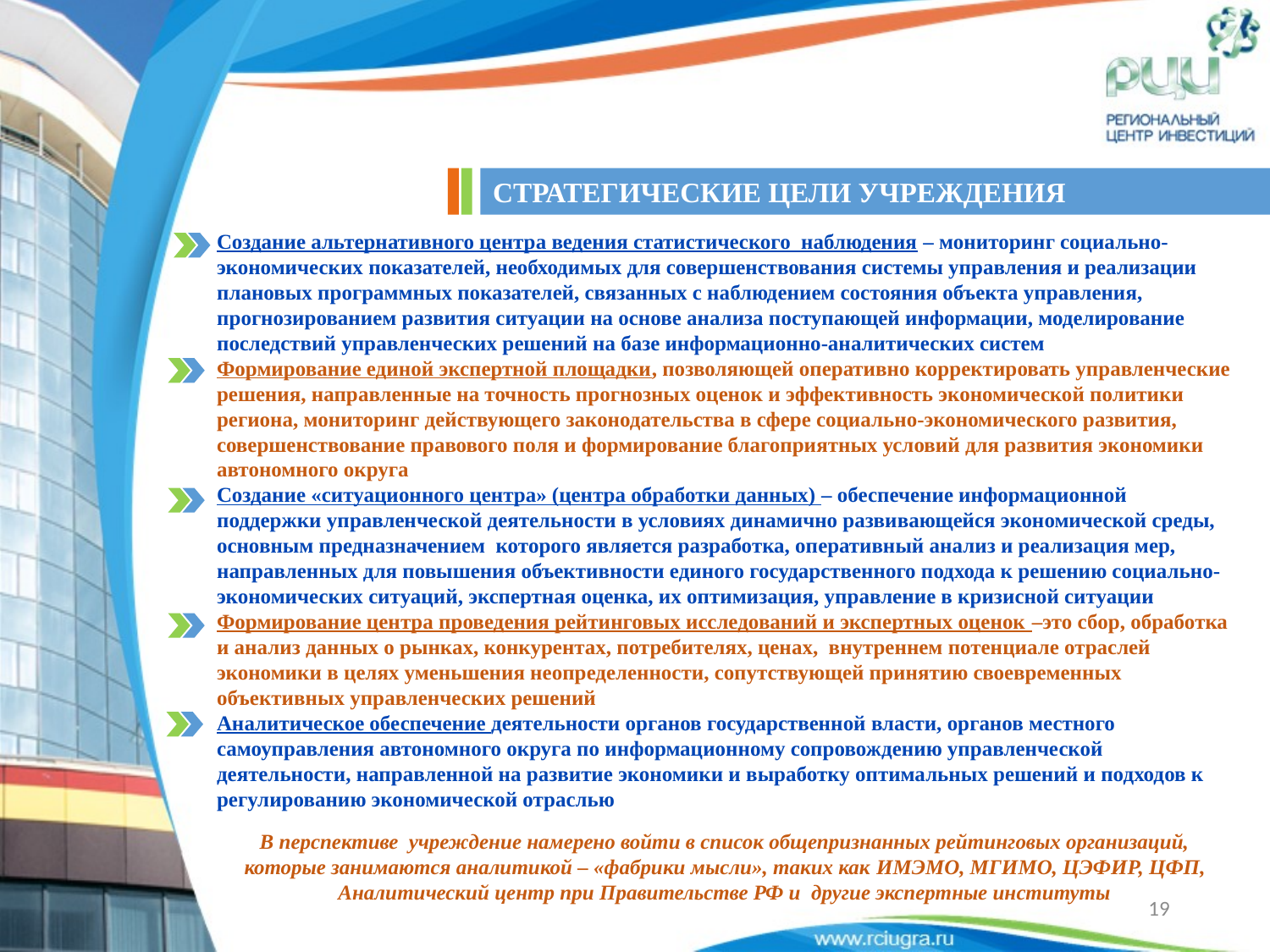

СТРАТЕГИЧЕСКИЕ ЦЕЛИ учреждения
Создание альтернативного центра ведения статистического  наблюдения – мониторинг социально-экономических показателей, необходимых для совершенствования системы управления и реализации плановых программных показателей, связанных с наблюдением состояния объекта управления, прогнозированием развития ситуации на основе анализа поступающей информации, моделирование последствий управленческих решений на базе информационно-аналитических систем
Формирование единой экспертной площадки, позволяющей оперативно корректировать управленческие решения, направленные на точность прогнозных оценок и эффективность экономической политики региона, мониторинг действующего законодательства в сфере социально-экономического развития, совершенствование правового поля и формирование благоприятных условий для развития экономики автономного округа
Создание «ситуационного центра» (центра обработки данных) – обеспечение информационной поддержки управленческой деятельности в условиях динамично развивающейся экономической среды, основным предназначением  которого является разработка, оперативный анализ и реализация мер, направленных для повышения объективности единого государственного подхода к решению социально-экономических ситуаций, экспертная оценка, их оптимизация, управление в кризисной ситуации
Формирование центра проведения рейтинговых исследований и экспертных оценок –это сбор, обработка и анализ данных о рынках, конкурентах, потребителях, ценах,  внутреннем потенциале отраслей экономики в целях уменьшения неопределенности, сопутствующей принятию своевременных объективных управленческих решений
Аналитическое обеспечение деятельности органов государственной власти, органов местного самоуправления автономного округа по информационному сопровождению управленческой деятельности, направленной на развитие экономики и выработку оптимальных решений и подходов к регулированию экономической отраслью

В перспективе  учреждение намерено войти в список общепризнанных рейтинговых организаций, которые занимаются аналитикой – «фабрики мысли», таких как ИМЭМО, МГИМО, ЦЭФИР, ЦФП, Аналитический центр при Правительстве РФ и  другие экспертные институты

19